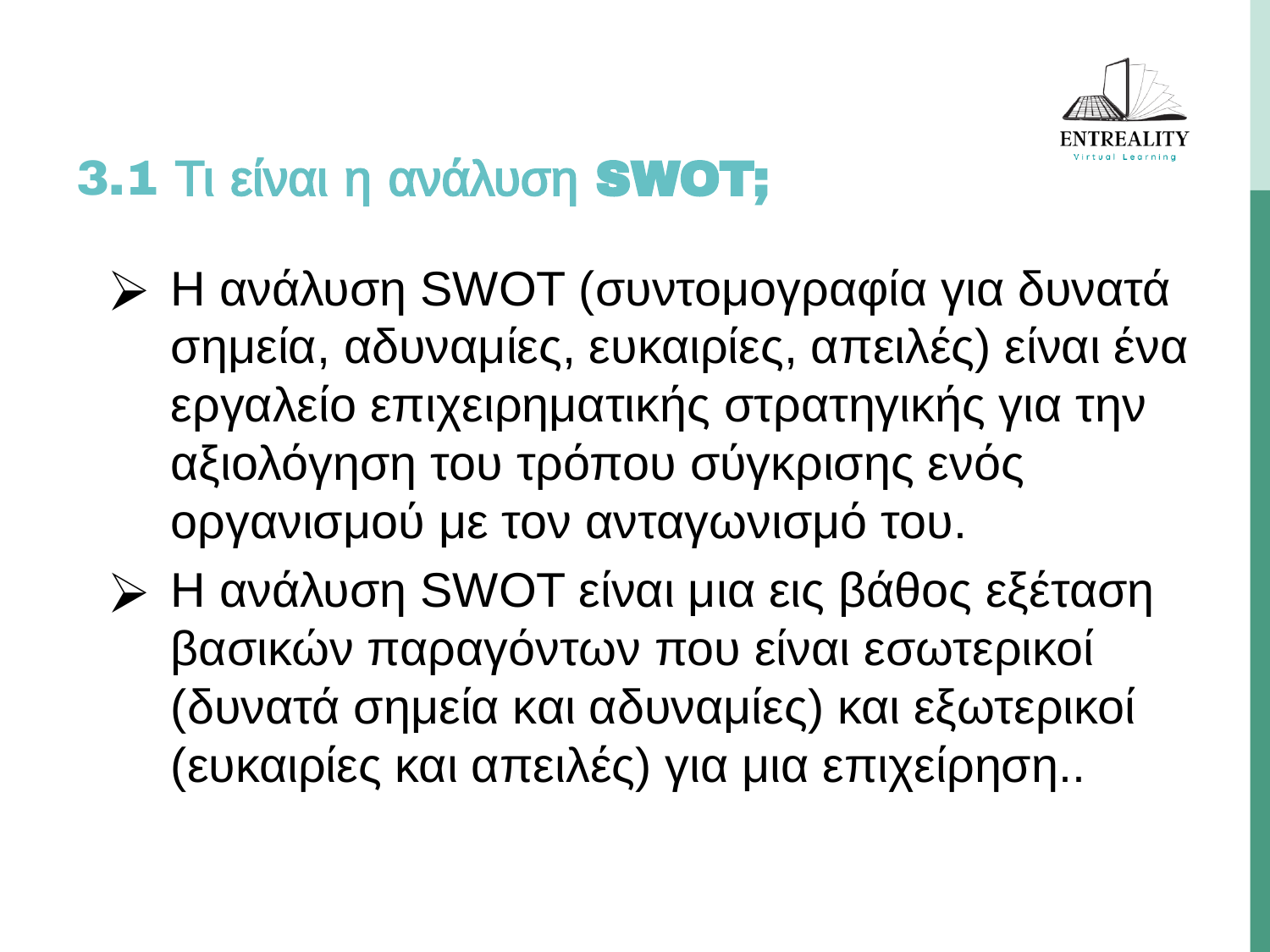

# 3.1 Τι είναι η ανάλυση SWOT;
Η ανάλυση SWOT (συντομογραφία για δυνατά σημεία, αδυναμίες, ευκαιρίες, απειλές) είναι ένα εργαλείο επιχειρηματικής στρατηγικής για την αξιολόγηση του τρόπου σύγκρισης ενός οργανισμού με τον ανταγωνισμό του.
Η ανάλυση SWOT είναι μια εις βάθος εξέταση βασικών παραγόντων που είναι εσωτερικοί (δυνατά σημεία και αδυναμίες) και εξωτερικοί (ευκαιρίες και απειλές) για μια επιχείρηση..